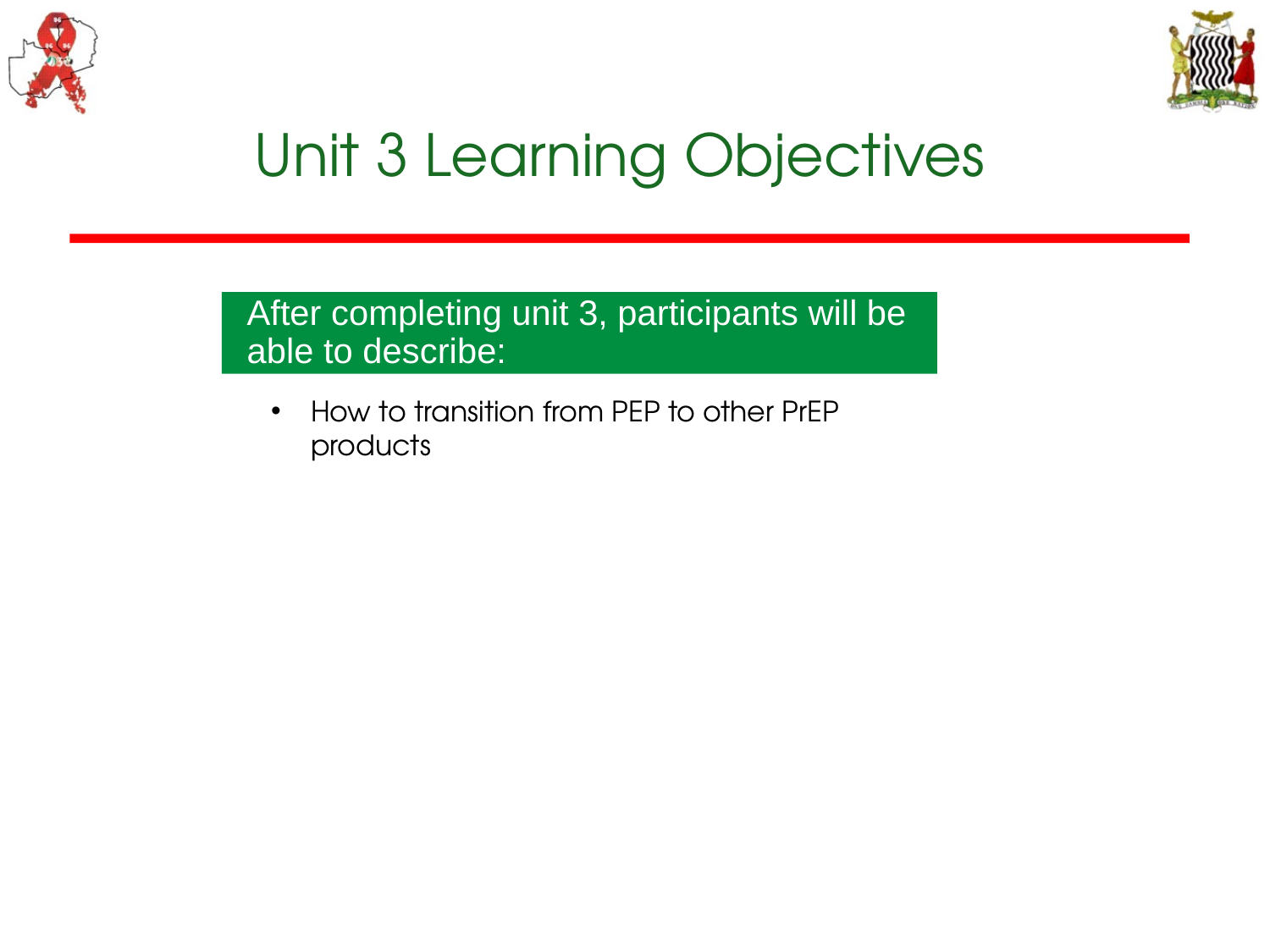

# Unit 3 Learning Objectives
After completing unit 3, participants will be able to describe:​

How to transition from PEP to other PrEP products